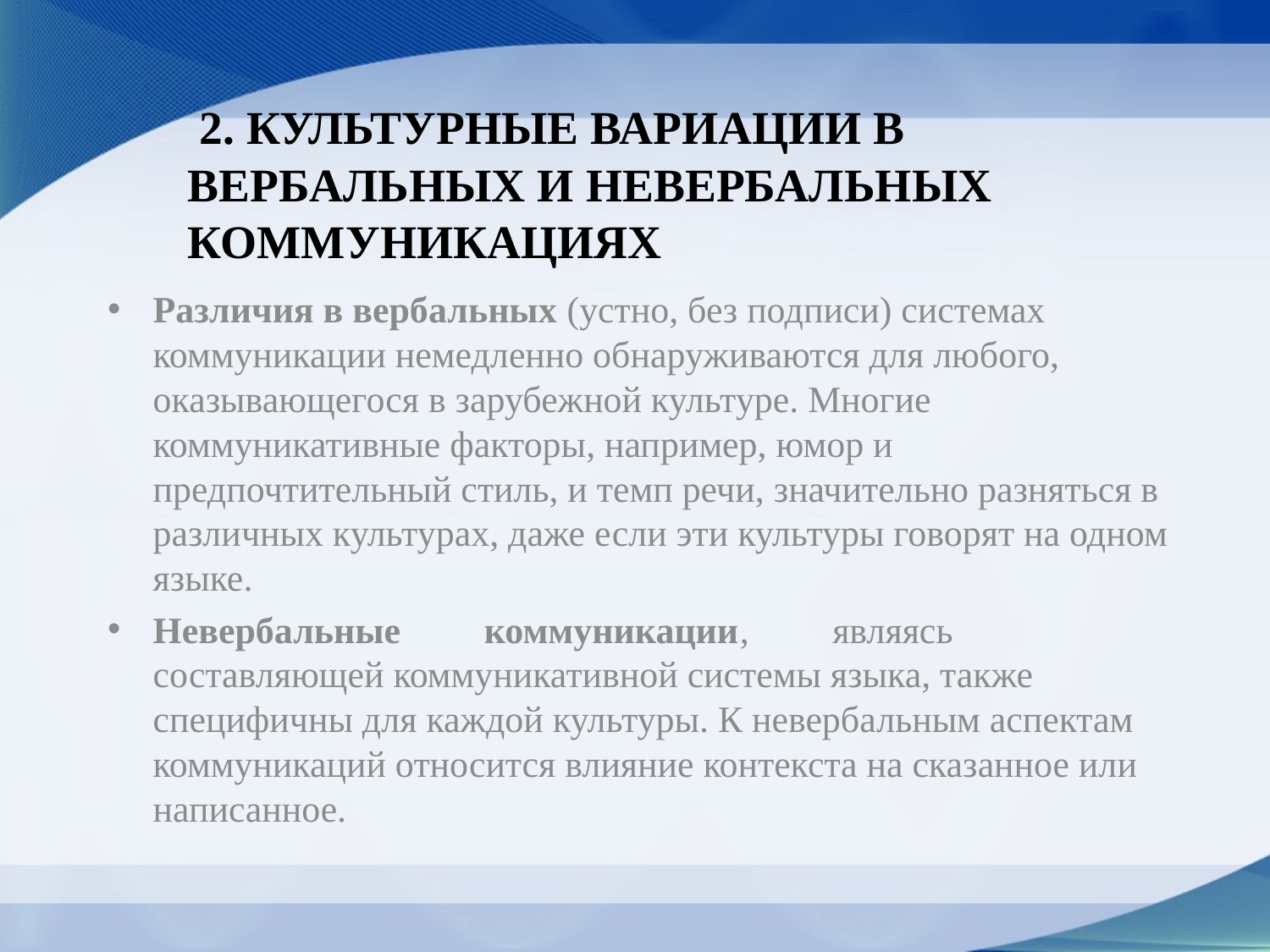

# 2. Культурные вариации в вербальных и невербальных коммуникациях
Различия в вербальных (устно, без подписи) системах коммуникации немедленно обнаруживаются для любого, оказывающегося в зарубежной культуре. Многие коммуникативные факторы, например, юмор и предпочтительный стиль, и темп речи, значительно разняться в различных культурах, даже если эти культуры говорят на одном языке.
Невербальные         коммуникации,         являясь         составляющей коммуникативной системы языка, также специфичны для каждой культуры. К невербальным аспектам коммуникаций относится влияние контекста на сказанное или написанное.